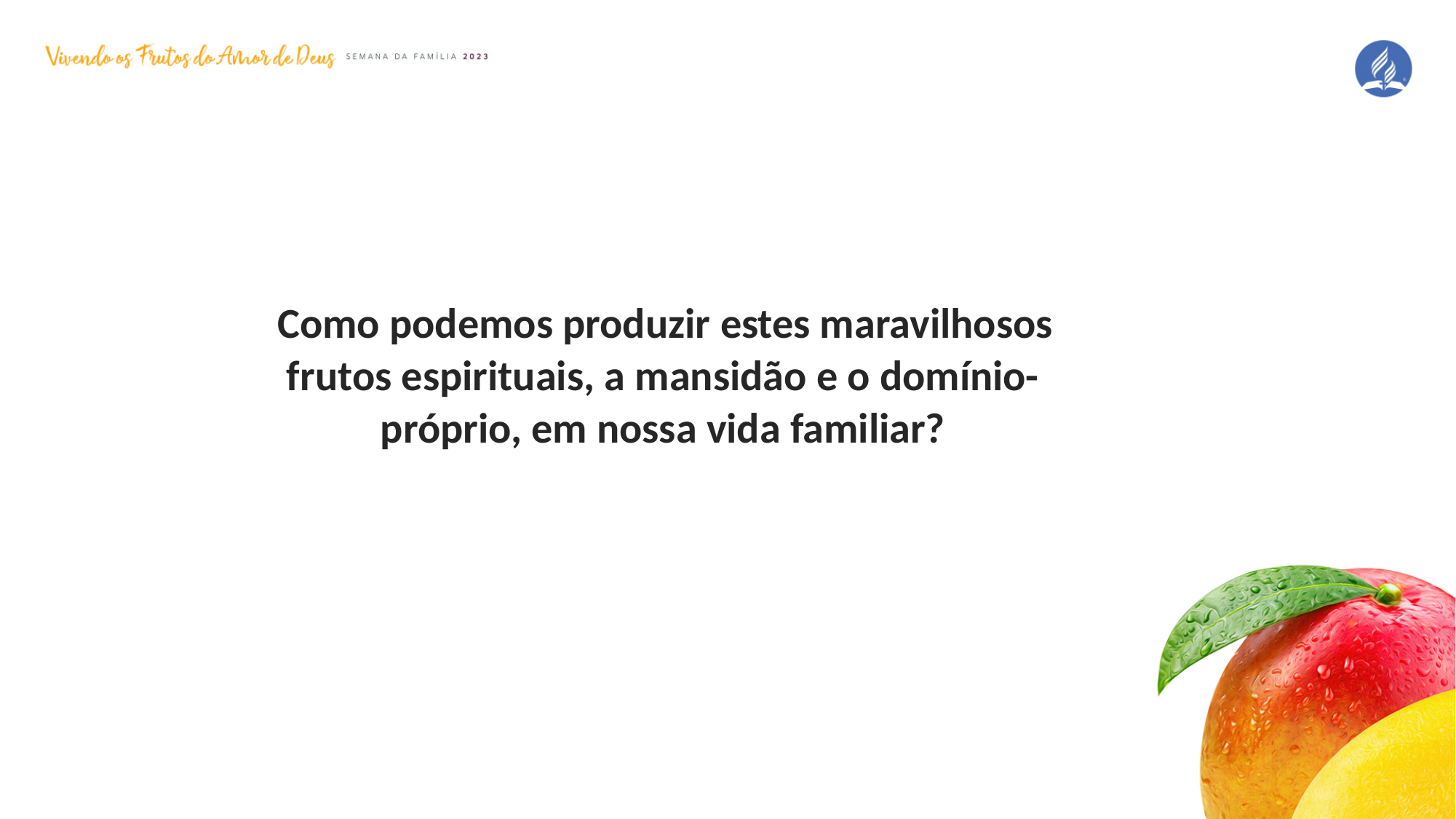

Como podemos produzir estes maravilhosos frutos espirituais, a mansidão e o domínio-próprio, em nossa vida familiar?